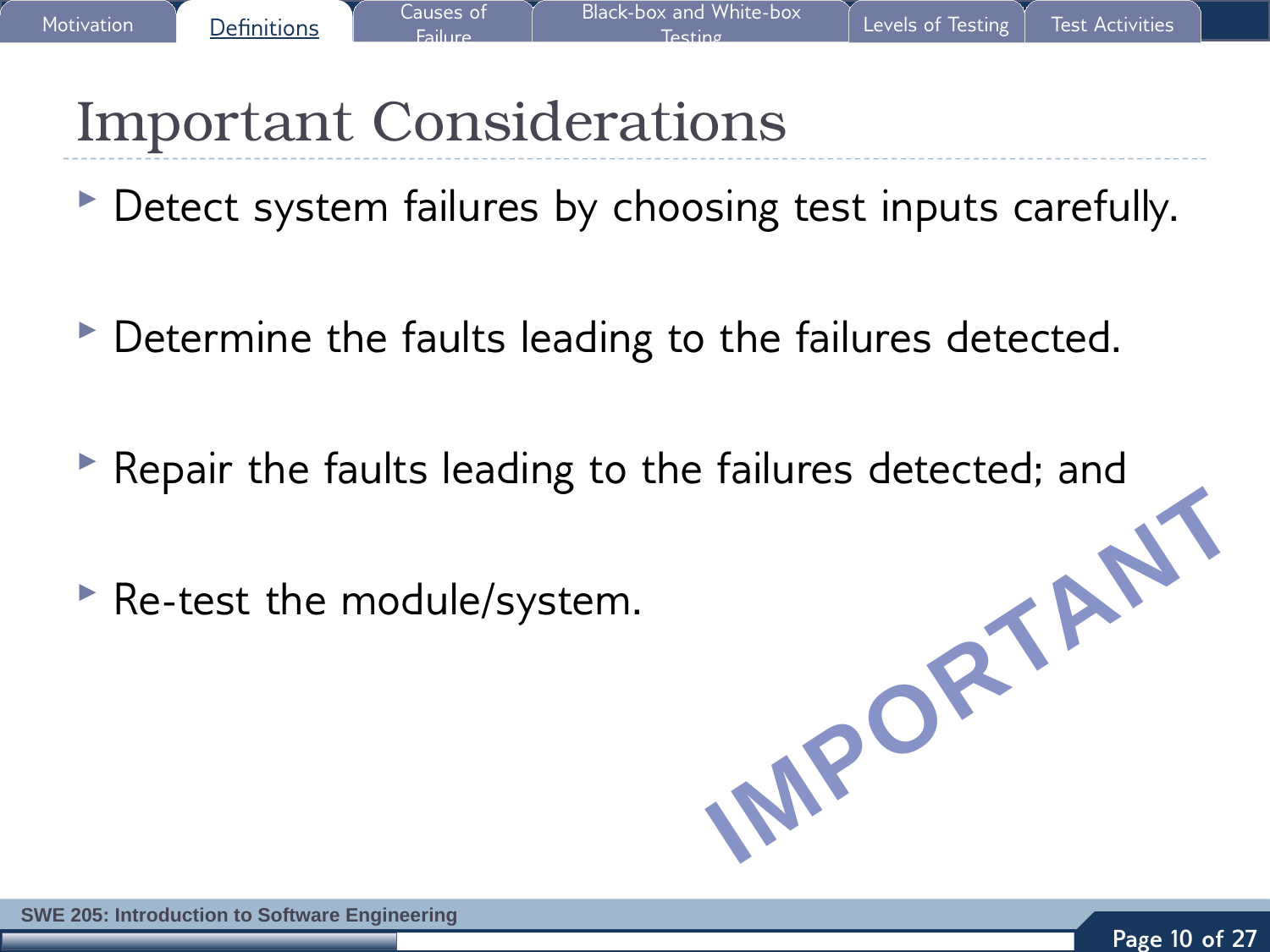

Motivation
Definitions
Causes of Failure
Black-box and White-box Testing
Levels of Testing
Test Activities
# Important Considerations
Detect system failures by choosing test inputs carefully.

Determine the faults leading to the failures detected.

Repair the faults leading to the failures detected; and

Re-test the module/system.
IMPORTANT
10
Page 10 of 27